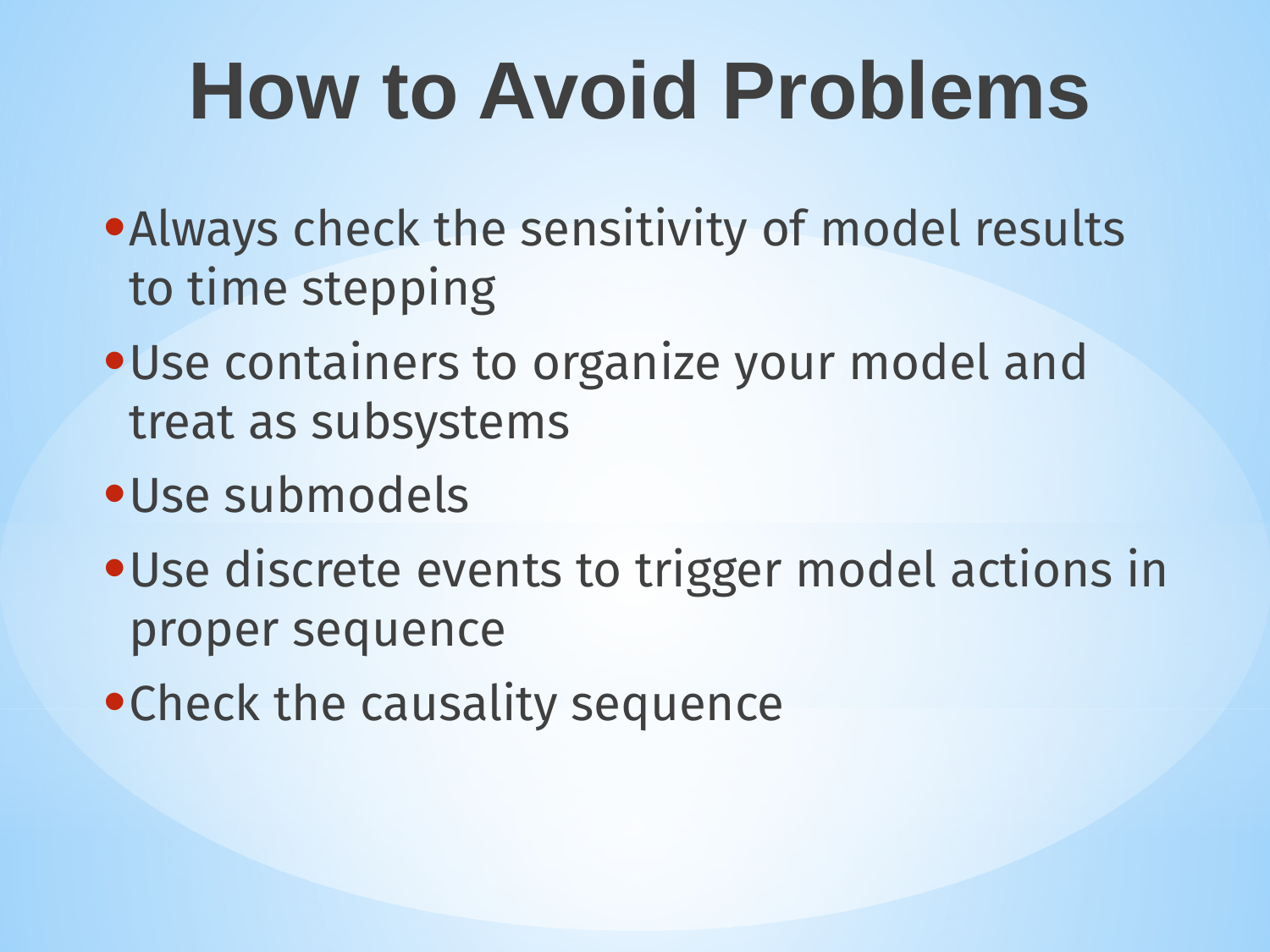

How to Avoid Problems
Always check the sensitivity of model results to time stepping
Use containers to organize your model and treat as subsystems
Use submodels
Use discrete events to trigger model actions in proper sequence
Check the causality sequence